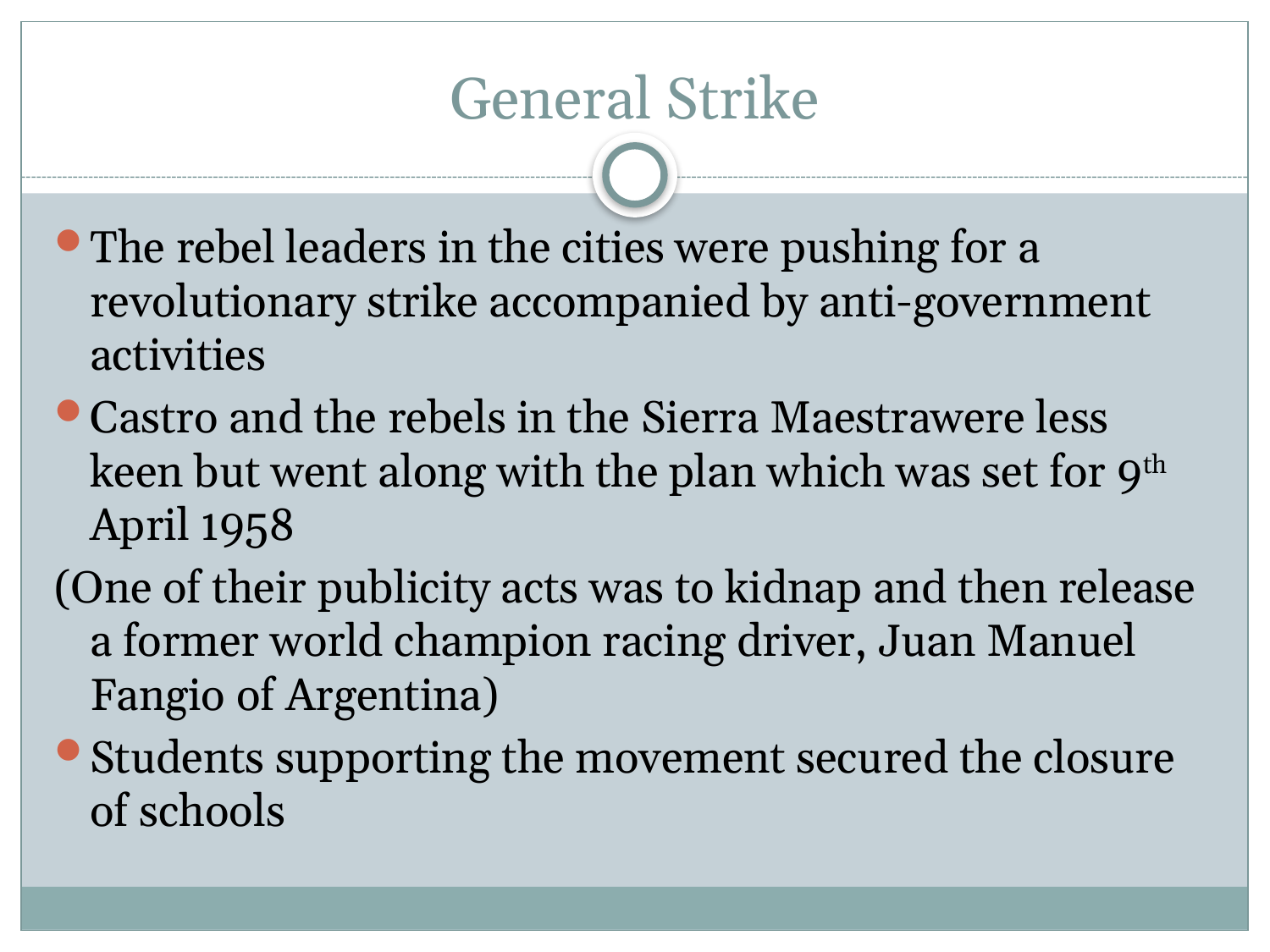

# General Strike
The rebel leaders in the cities were pushing for a revolutionary strike accompanied by anti-government activities
Castro and the rebels in the Sierra Maestrawere less keen but went along with the plan which was set for 9th April 1958
(One of their publicity acts was to kidnap and then release a former world champion racing driver, Juan Manuel Fangio of Argentina)
Students supporting the movement secured the closure of schools